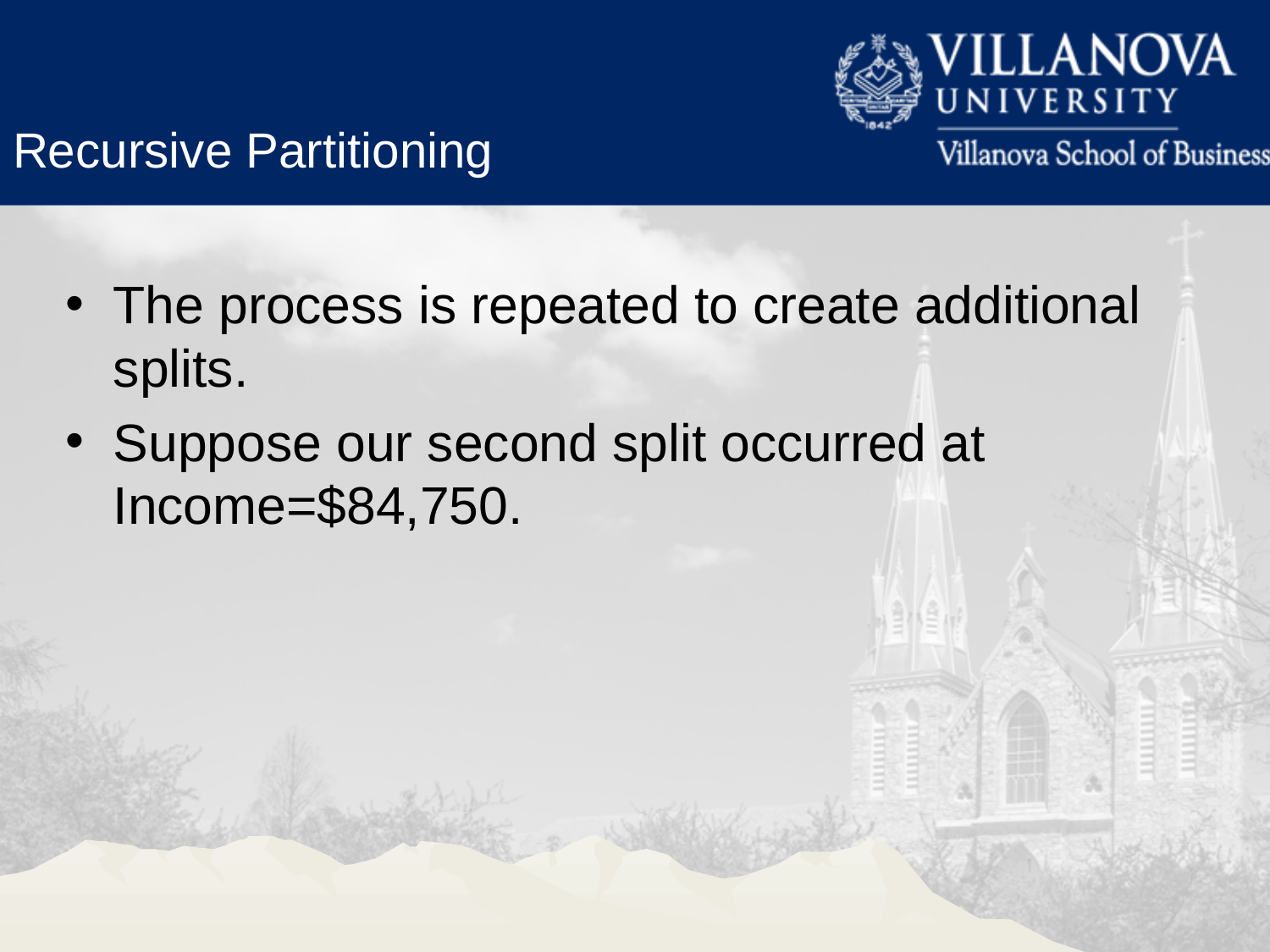

Recursive Partitioning
The process is repeated to create additional splits.
Suppose our second split occurred at Income=$84,750.